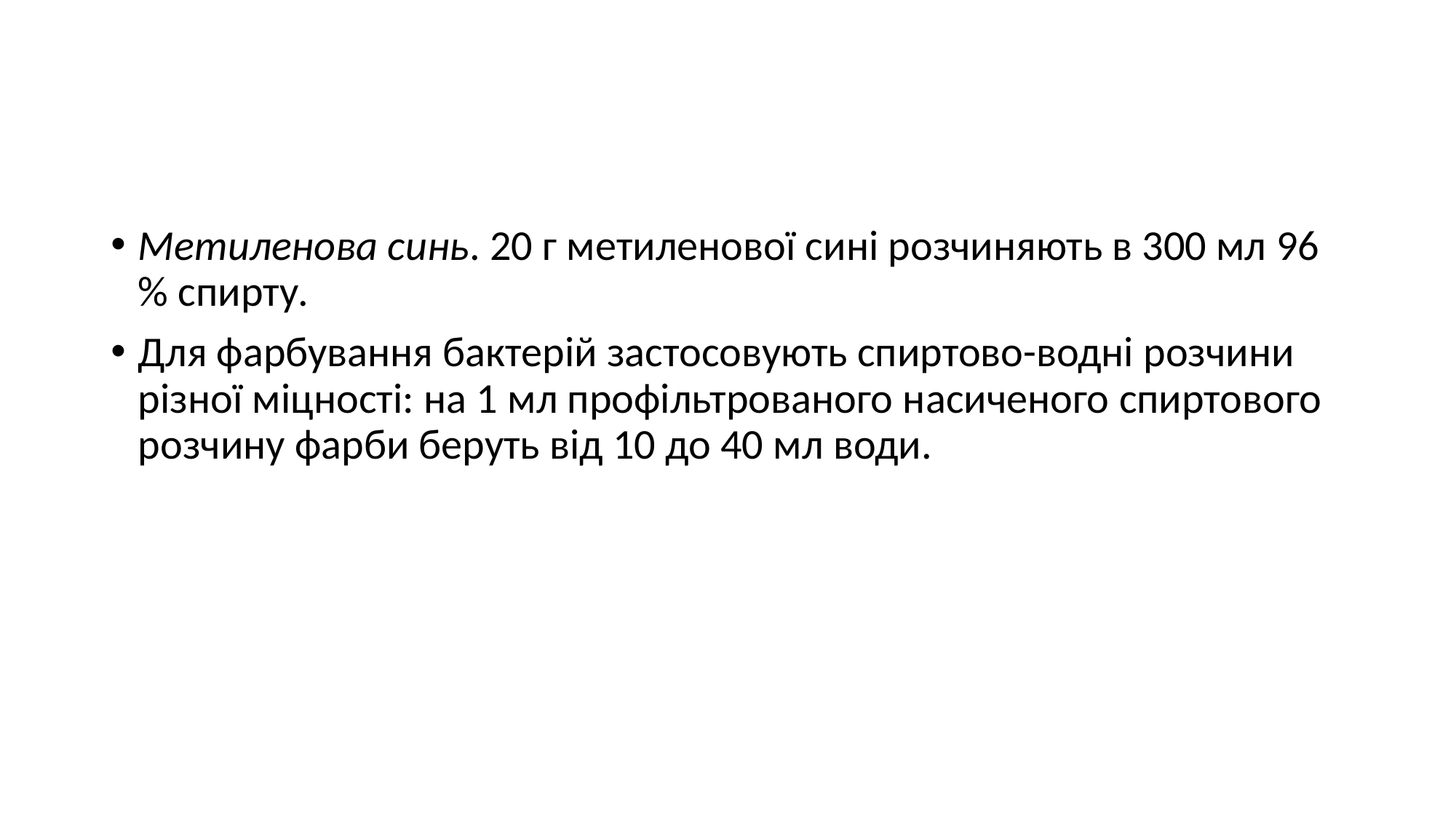

#
Метиленова синь. 20 г метиленової сині розчиняють в 300 мл 96 % спирту.
Для фарбування бактерій застосовують спиртово-водні розчини різної міцності: на 1 мл профільтрованого насиченого спиртового розчину фарби беруть від 10 до 40 мл води.